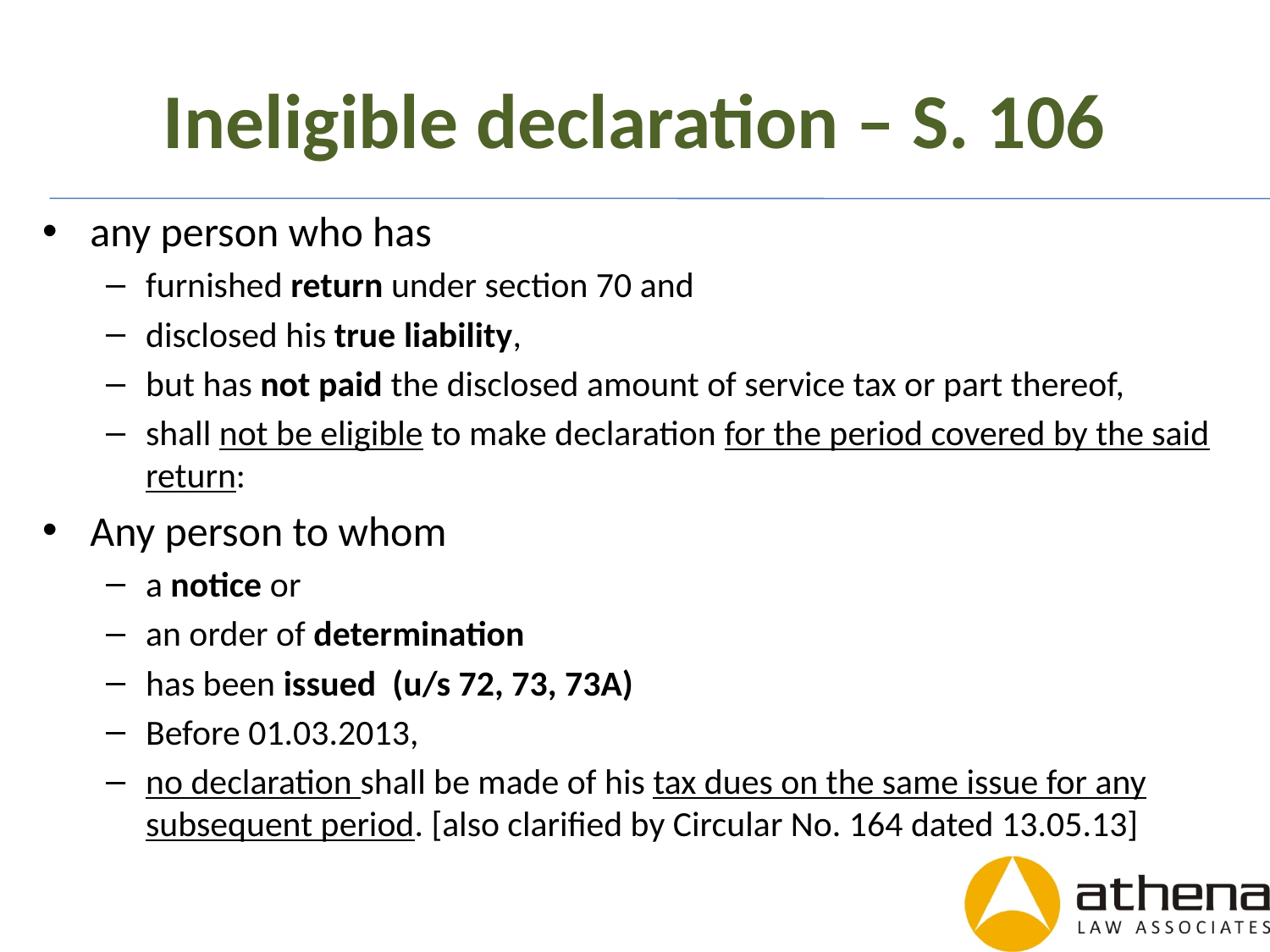

# Ineligible declaration – S. 106
any person who has
furnished return under section 70 and
disclosed his true liability,
but has not paid the disclosed amount of service tax or part thereof,
shall not be eligible to make declaration for the period covered by the said return:
Any person to whom
a notice or
an order of determination
has been issued  (u/s 72, 73, 73A)
Before 01.03.2013,
no declaration shall be made of his tax dues on the same issue for any subsequent period. [also clarified by Circular No. 164 dated 13.05.13]